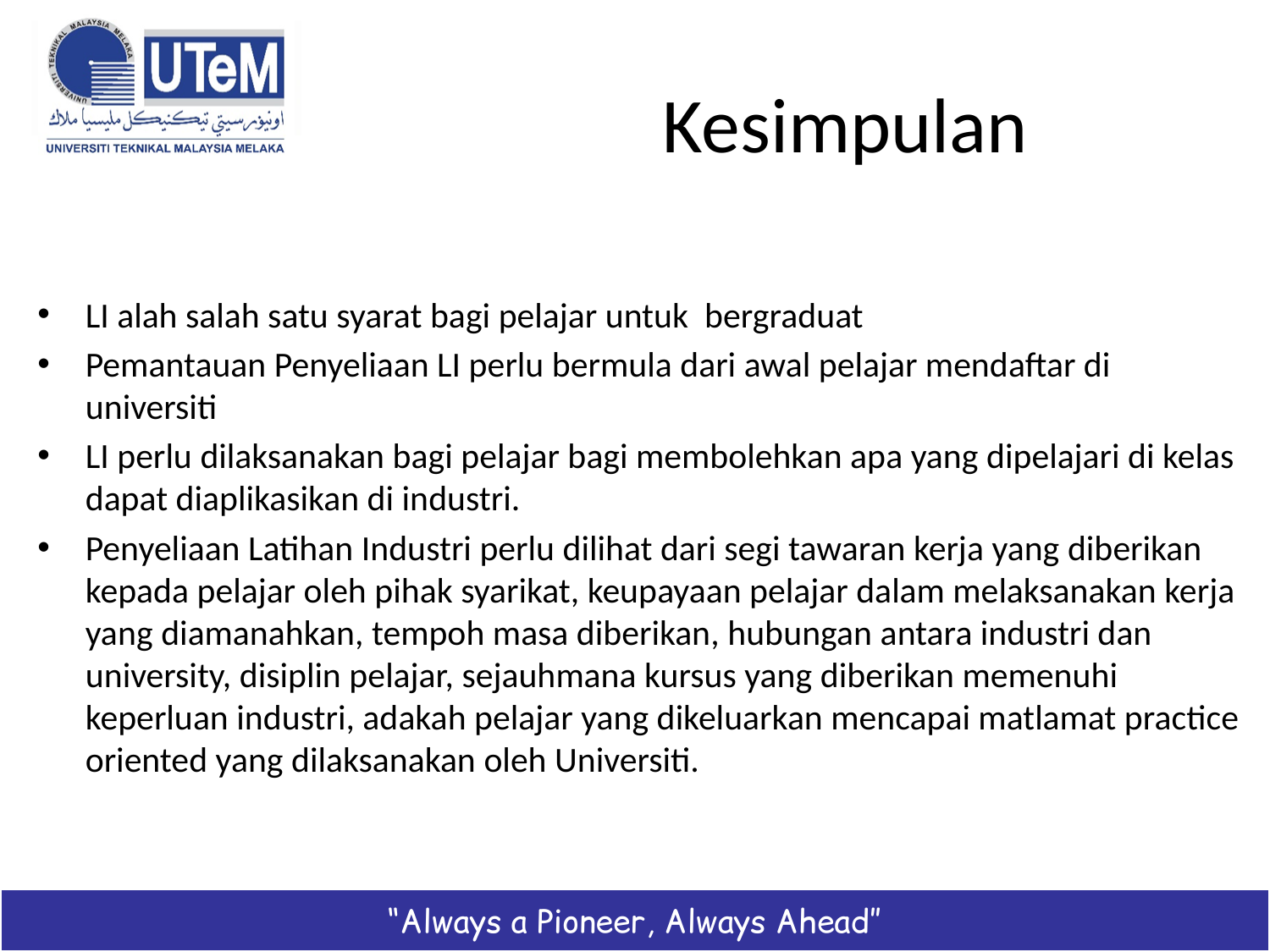

# Kesimpulan
LI alah salah satu syarat bagi pelajar untuk  bergraduat
Pemantauan Penyeliaan LI perlu bermula dari awal pelajar mendaftar di universiti
LI perlu dilaksanakan bagi pelajar bagi membolehkan apa yang dipelajari di kelas dapat diaplikasikan di industri.
Penyeliaan Latihan Industri perlu dilihat dari segi tawaran kerja yang diberikan kepada pelajar oleh pihak syarikat, keupayaan pelajar dalam melaksanakan kerja yang diamanahkan, tempoh masa diberikan, hubungan antara industri dan university, disiplin pelajar, sejauhmana kursus yang diberikan memenuhi keperluan industri, adakah pelajar yang dikeluarkan mencapai matlamat practice oriented yang dilaksanakan oleh Universiti.